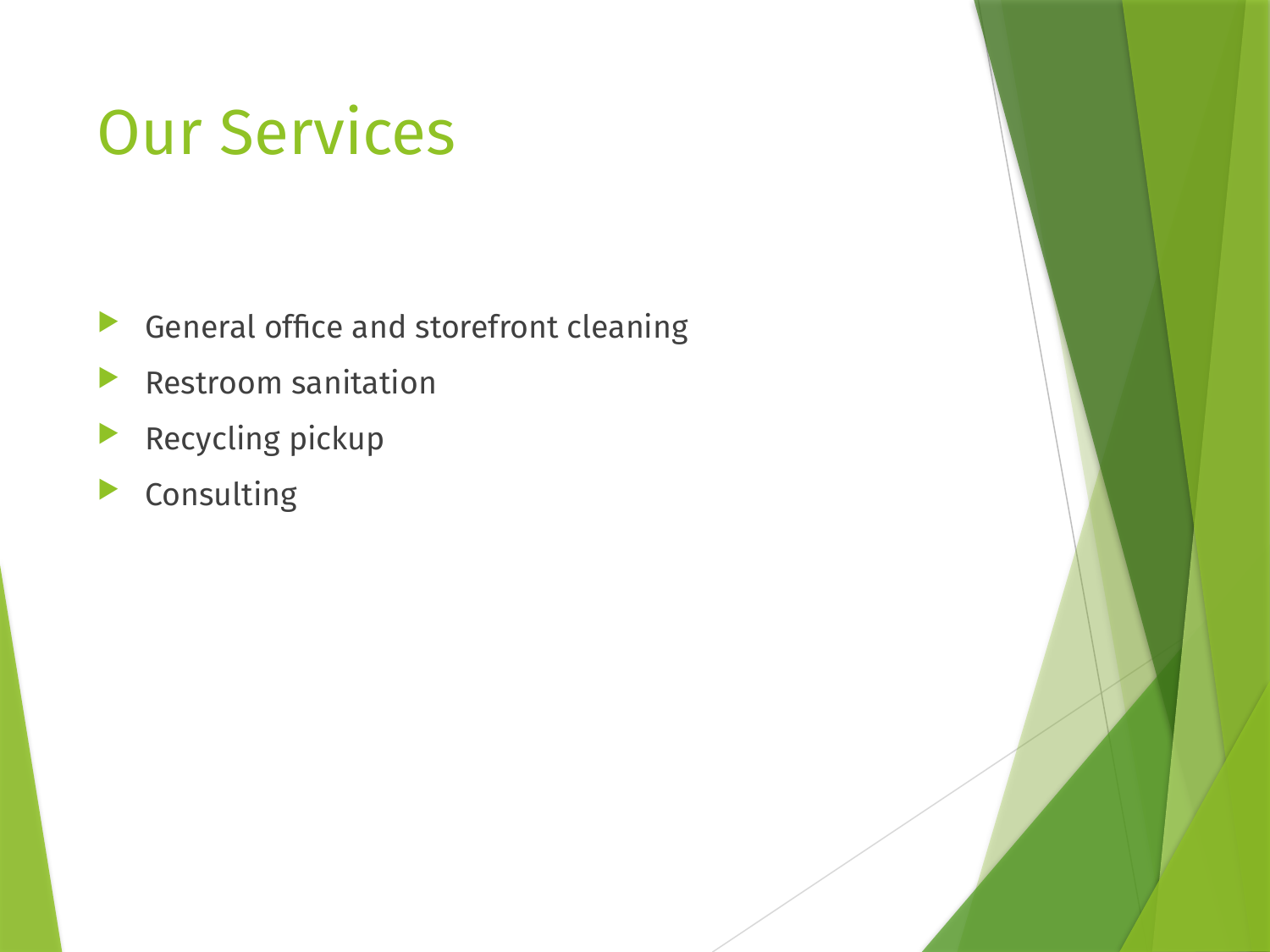

# Our Services
General office and storefront cleaning
Restroom sanitation
Recycling pickup
Consulting